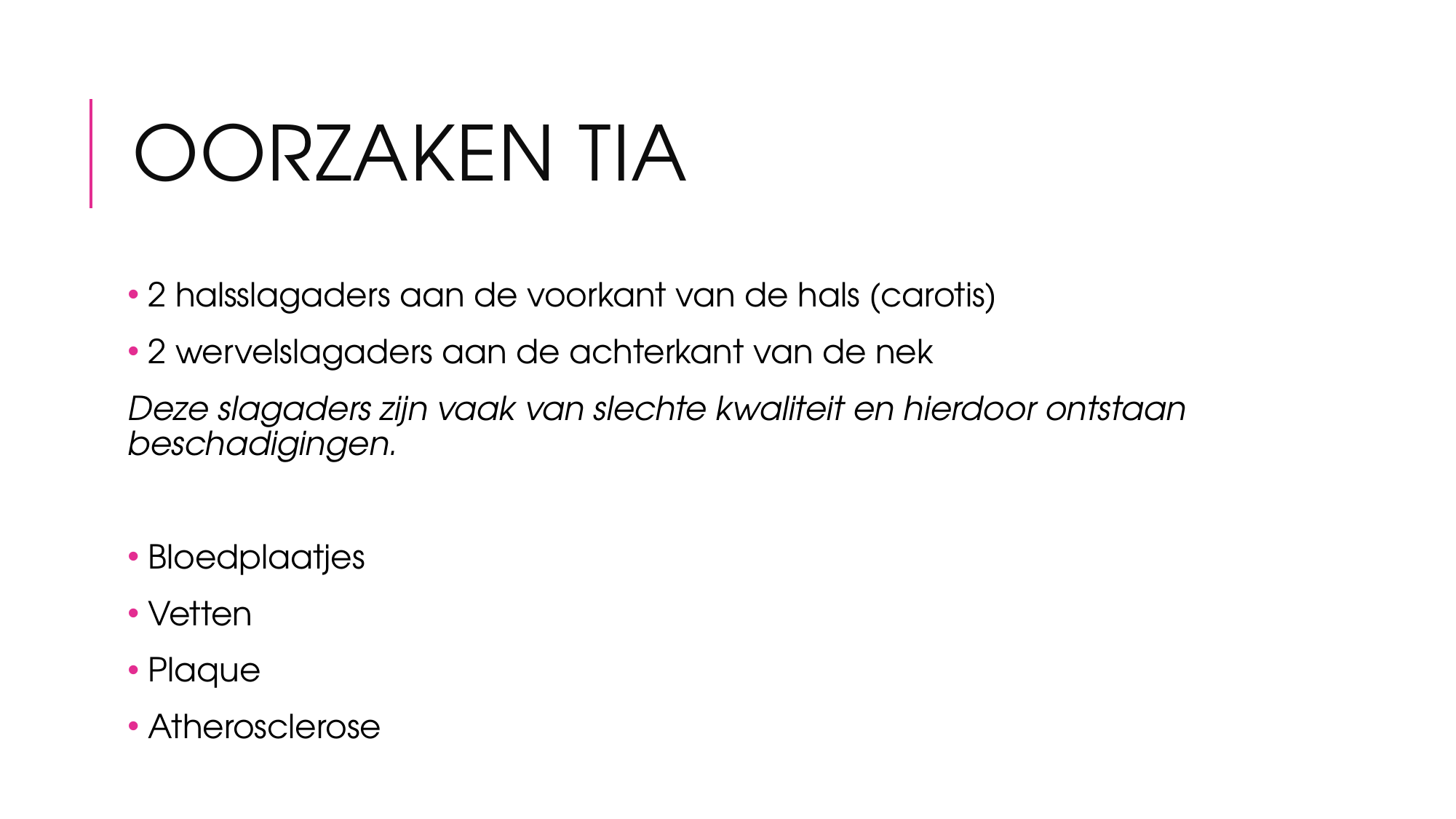

# Oorzaken tia
 2 halsslagaders aan de voorkant van de hals (carotis)
 2 wervelslagaders aan de achterkant van de nek
Deze slagaders zijn vaak van slechte kwaliteit en hierdoor ontstaan beschadigingen.

 Bloedplaatjes
 Vetten
 Plaque
 Atherosclerose